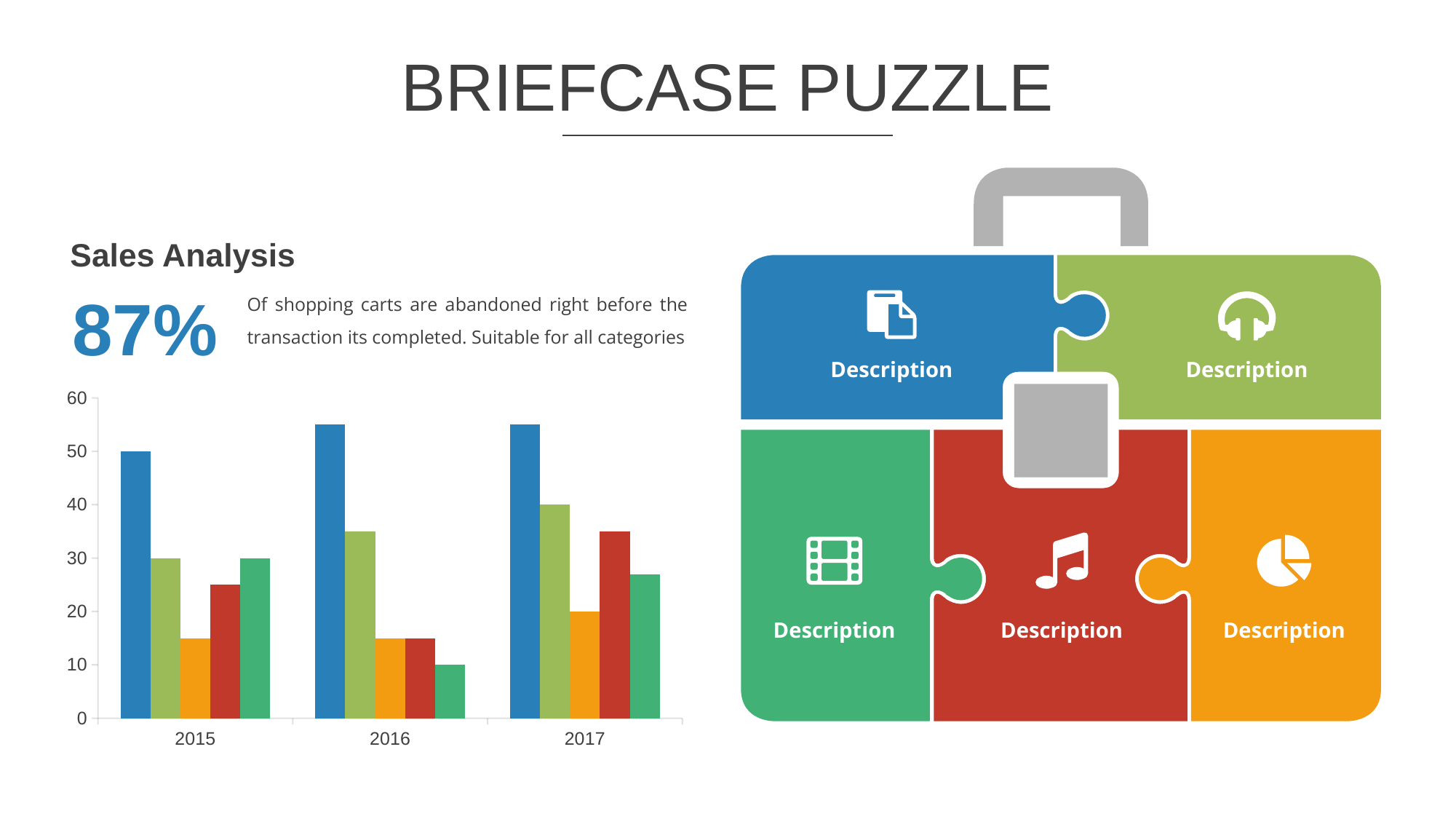

# BRIEFCASE PUZZLE

Sales Analysis

Of shopping carts are abandoned right before the transaction its completed. Suitable for all categories
87%

Description
Description

### Chart

| Category | America | Europe | Asia | Australia | Column1 |
|---|---|---|---|---|---|
| 2015 | 50.0 | 30.0 | 15.0 | 25.0 | 30.0 |
| 2016 | 55.0 | 35.0 | 15.0 | 15.0 | 10.0 |
| 2017 | 55.0 | 40.0 | 20.0 | 35.0 | 27.0 |

Description
Description
Description